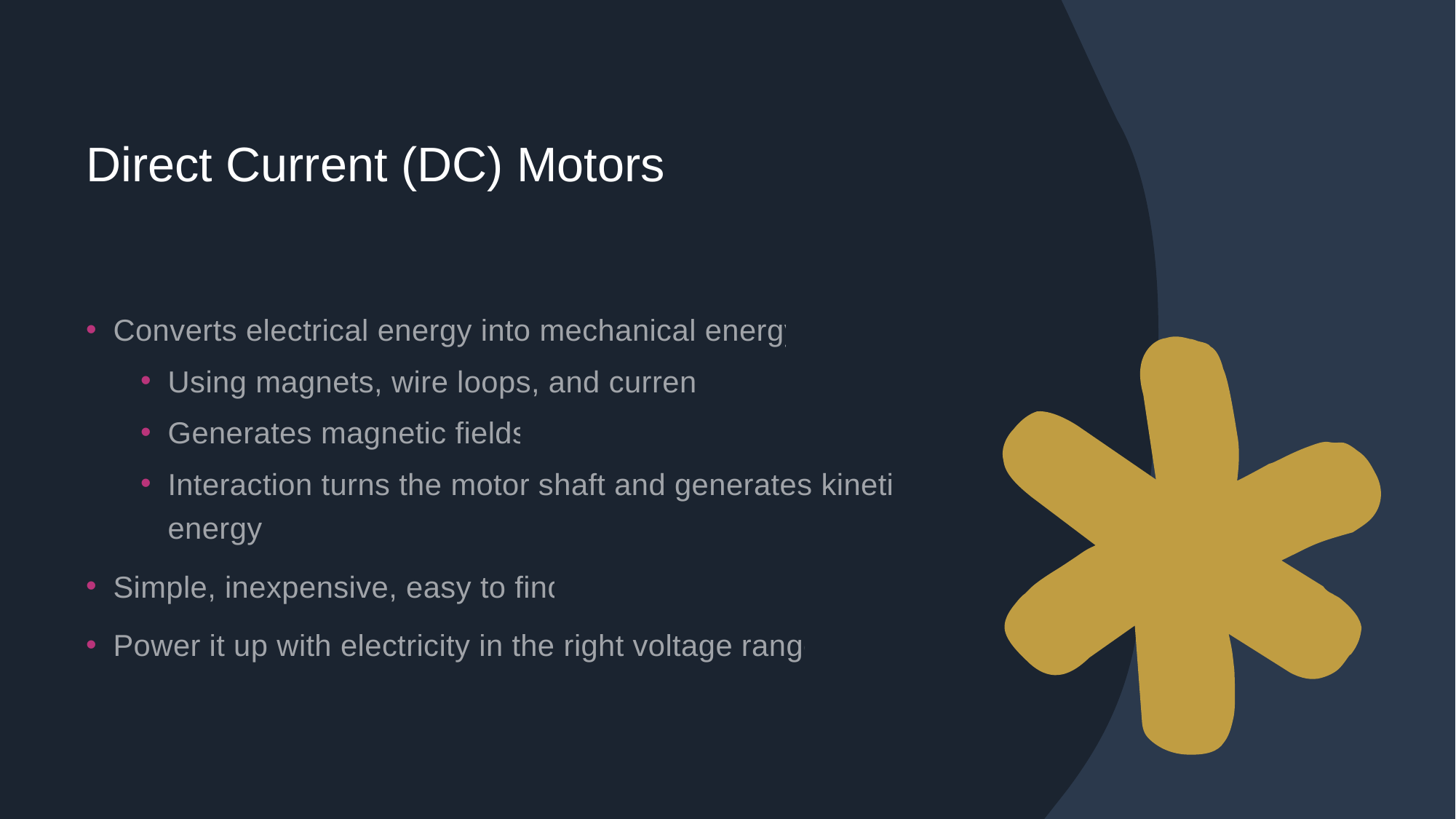

# Direct Current (DC) Motors
Converts electrical energy into mechanical energy
Using magnets, wire loops, and current
Generates magnetic fields
Interaction turns the motor shaft and generates kinetic energy
Simple, inexpensive, easy to find
Power it up with electricity in the right voltage range